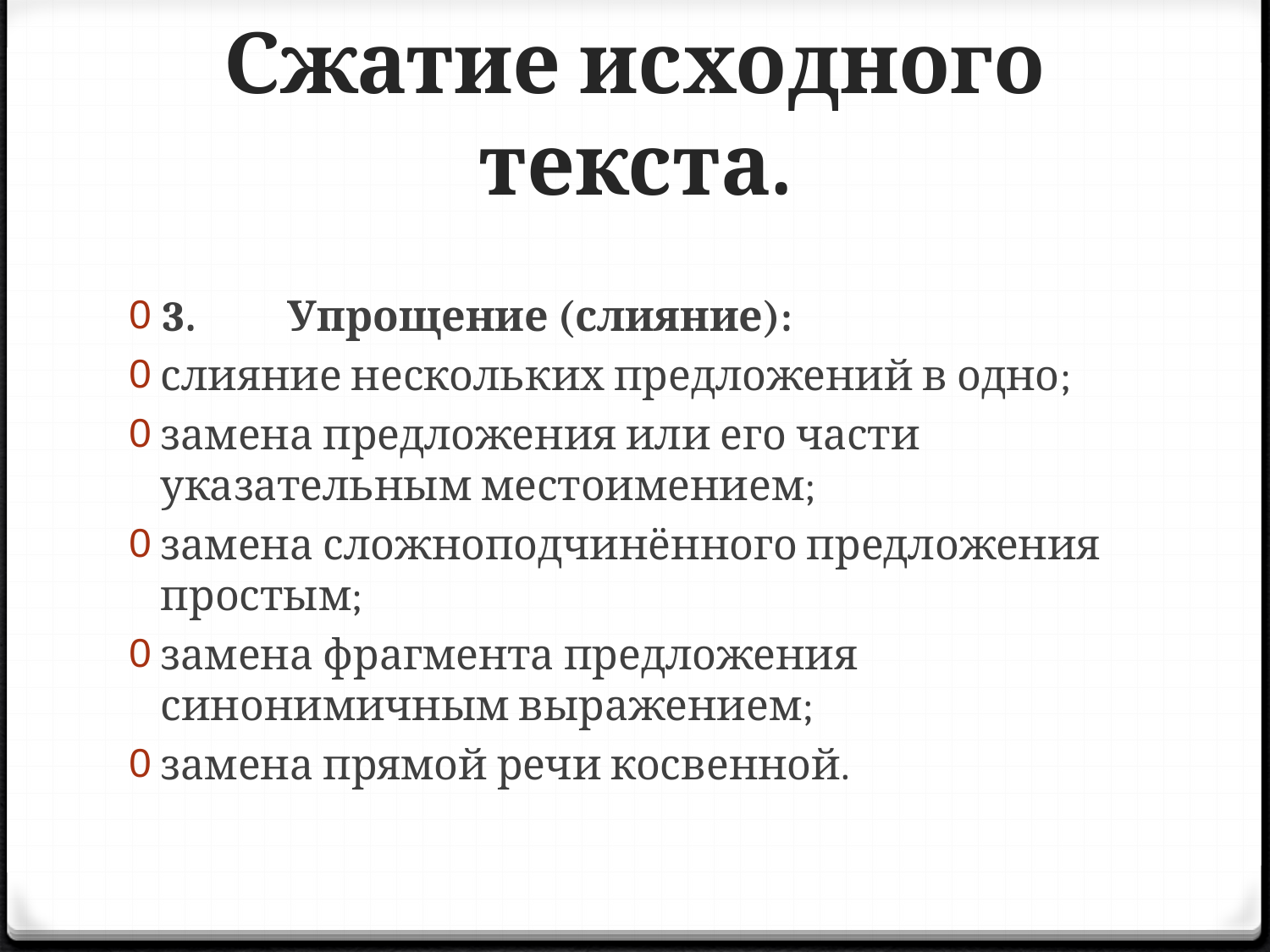

# Сжатие исходного текста.
3.	Упрощение (слияние):
слияние нескольких предложений в одно;
замена предложения или его части указательным местоимением;
замена сложноподчинённого предложения простым;
замена фрагмента предложения синонимичным выражением;
замена прямой речи косвенной.